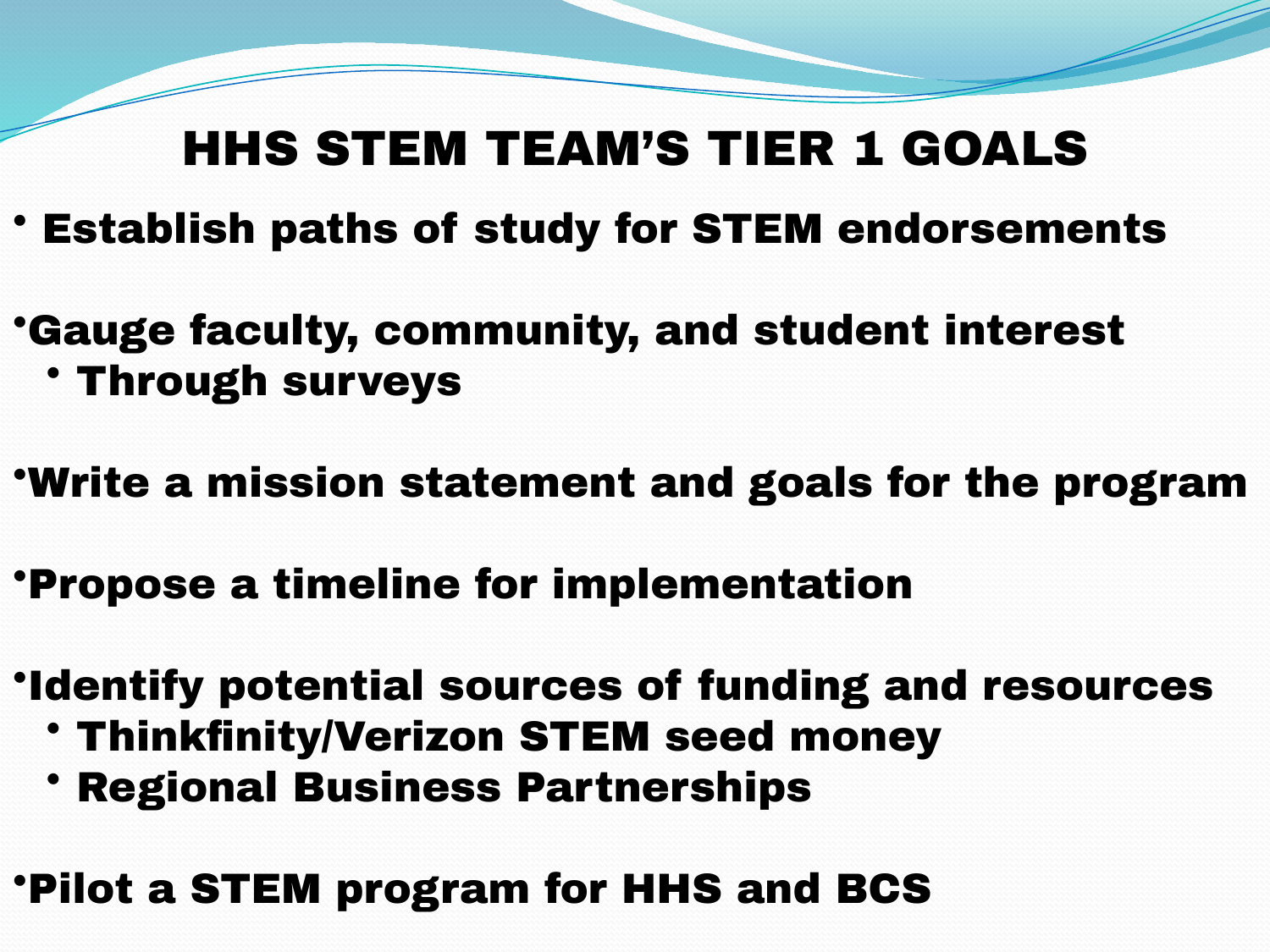

HHS STEM TEAM’S TIER 1 GOALS

 Establish paths of study for STEM endorsements

Gauge faculty, community, and student interest
Through surveys

Write a mission statement and goals for the program

Propose a timeline for implementation

Identify potential sources of funding and resources
Thinkfinity/Verizon STEM seed money
Regional Business Partnerships

Pilot a STEM program for HHS and BCS